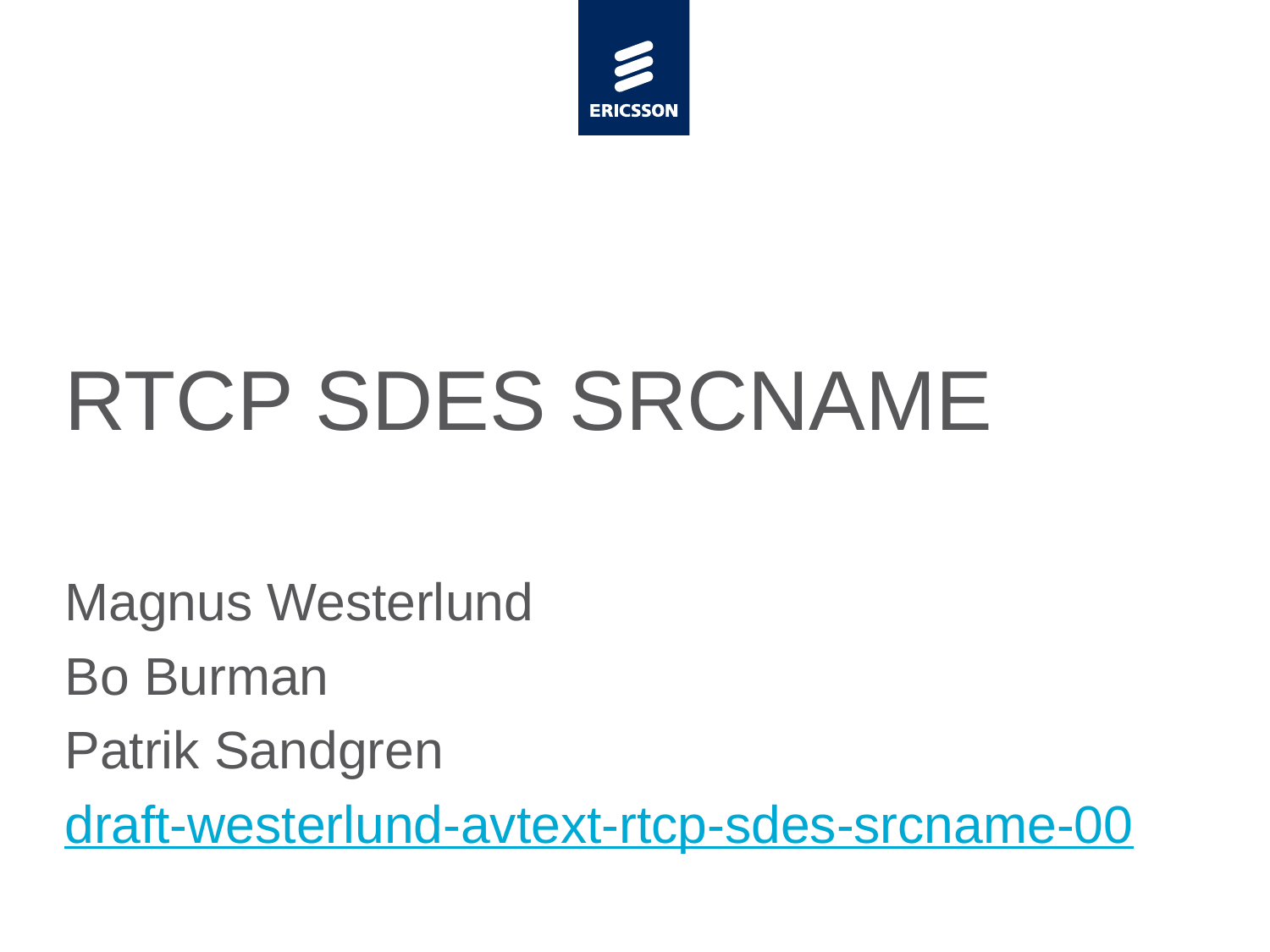

# RTCP SDES SRCNAME
Magnus Westerlund
Bo Burman
Patrik Sandgren
draft-westerlund-avtext-rtcp-sdes-srcname-00